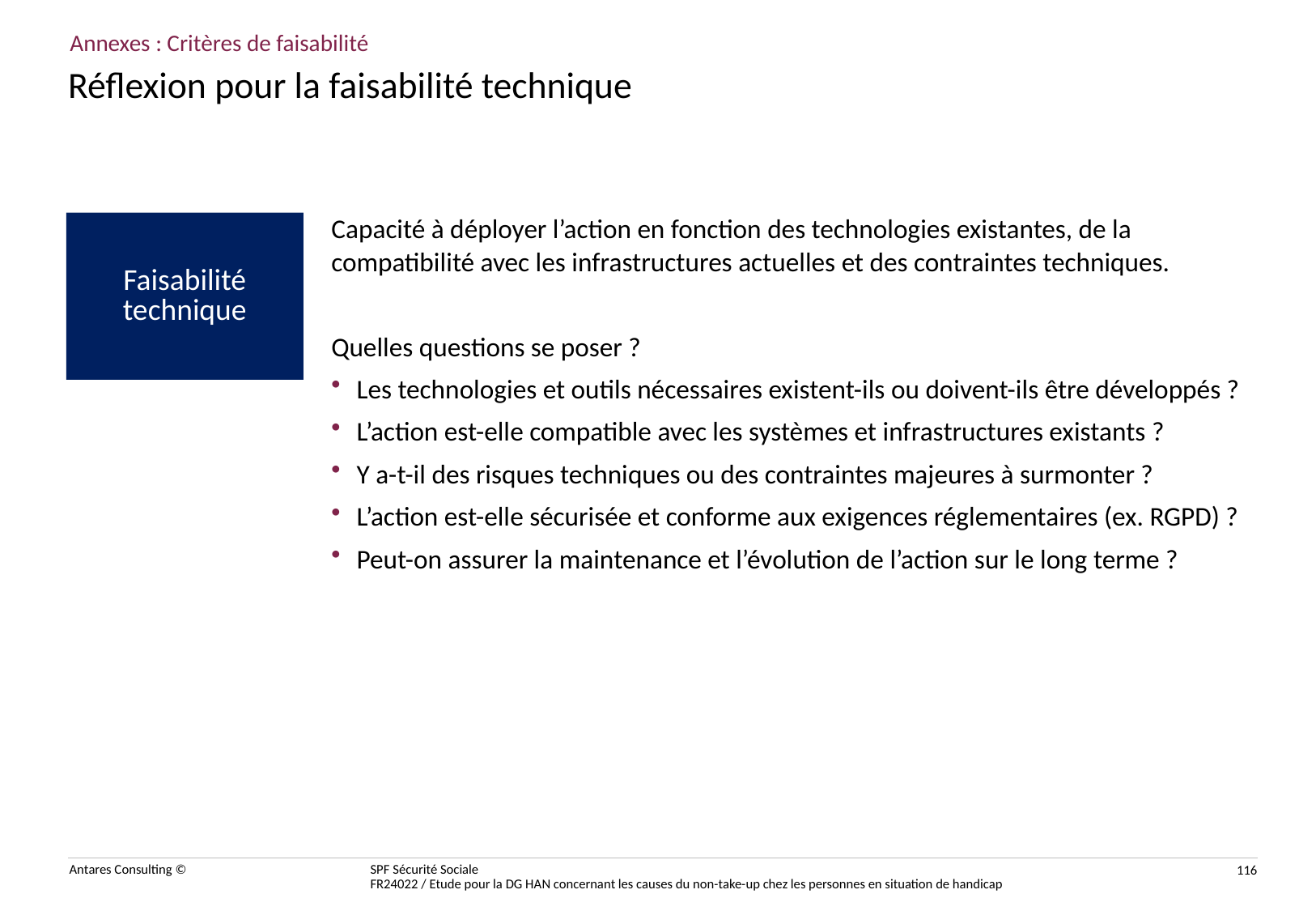

Annexes : Critères de faisabilité
# Réflexion pour la faisabilité technique
Capacité à déployer l’action en fonction des technologies existantes, de la compatibilité avec les infrastructures actuelles et des contraintes techniques.

Quelles questions se poser ?
Les technologies et outils nécessaires existent-ils ou doivent-ils être développés ?
L’action est-elle compatible avec les systèmes et infrastructures existants ?
Y a-t-il des risques techniques ou des contraintes majeures à surmonter ?
L’action est-elle sécurisée et conforme aux exigences réglementaires (ex. RGPD) ?
Peut-on assurer la maintenance et l’évolution de l’action sur le long terme ?
Faisabilité technique